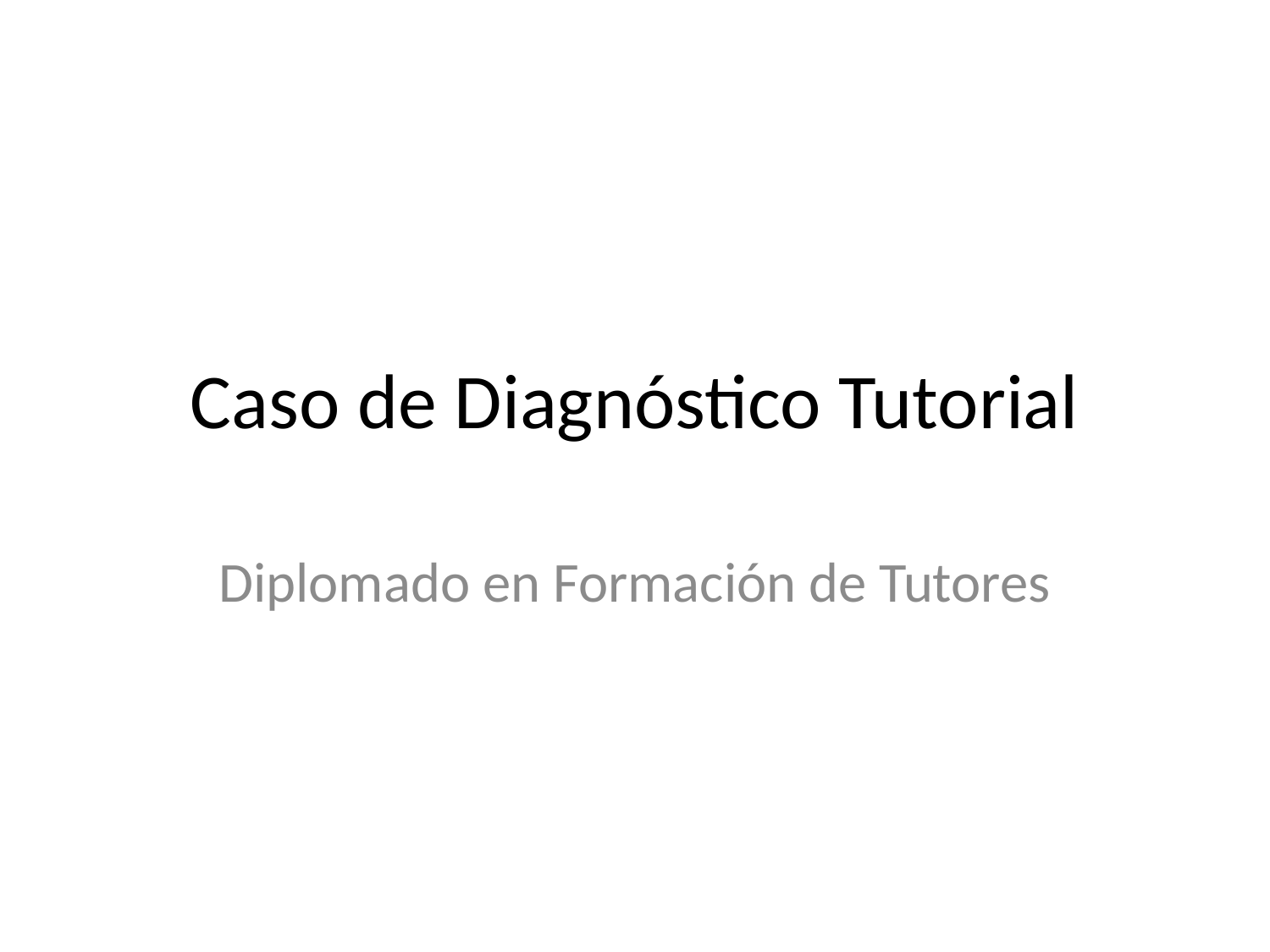

# Caso de Diagnóstico Tutorial
Diplomado en Formación de Tutores